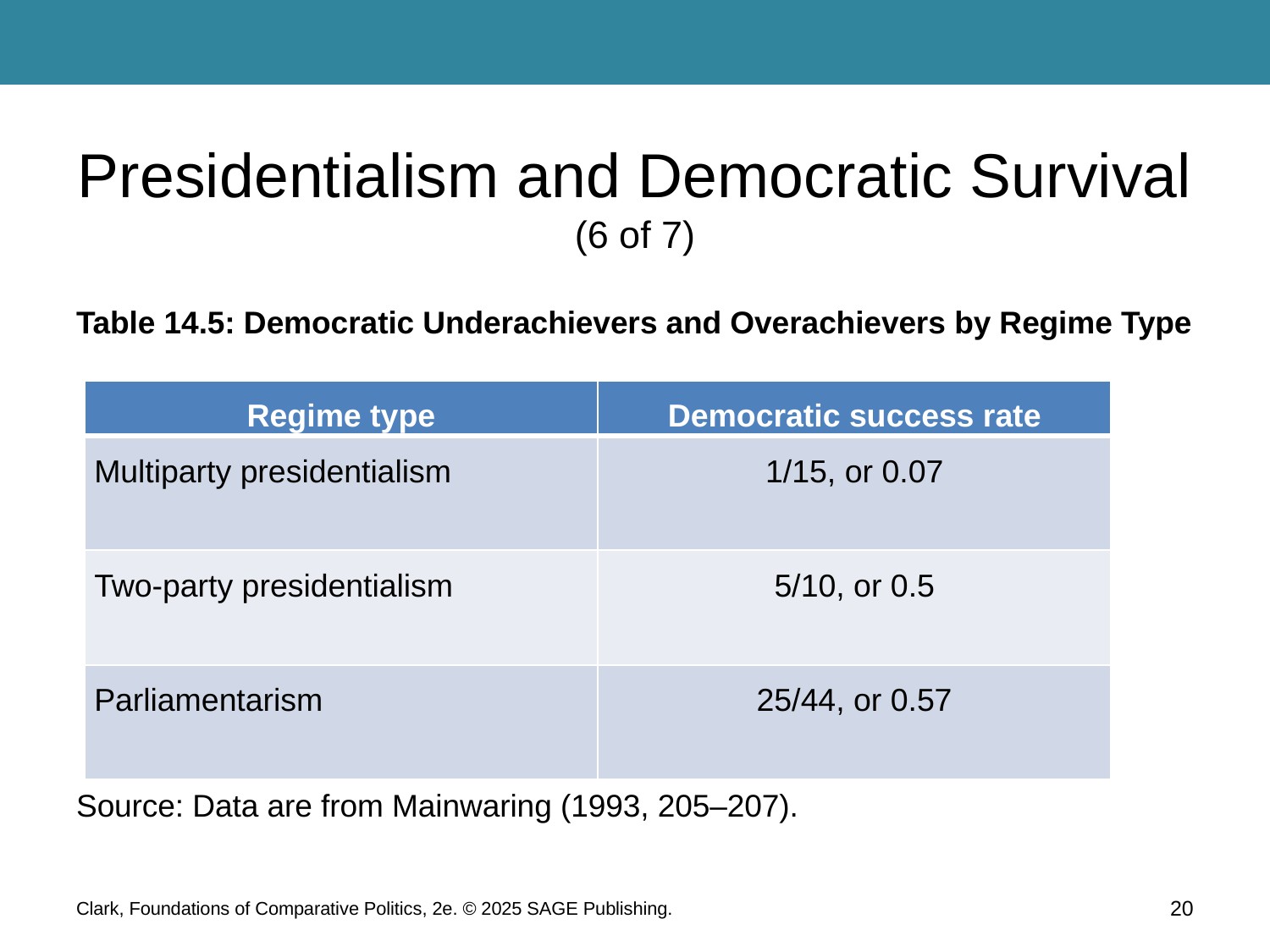

# Presidentialism and Democratic Survival (6 of 7)
Table 14.5: Democratic Underachievers and Overachievers by Regime Type

Source: Data are from Mainwaring (1993, 205–207).
| Regime type | Democratic success rate |
| --- | --- |
| Multiparty presidentialism | 1/15, or 0.07 |
| Two-party presidentialism | 5/10, or 0.5 |
| Parliamentarism | 25/44, or 0.57 |
Clark, Foundations of Comparative Politics, 2e. © 2025 SAGE Publishing.
20